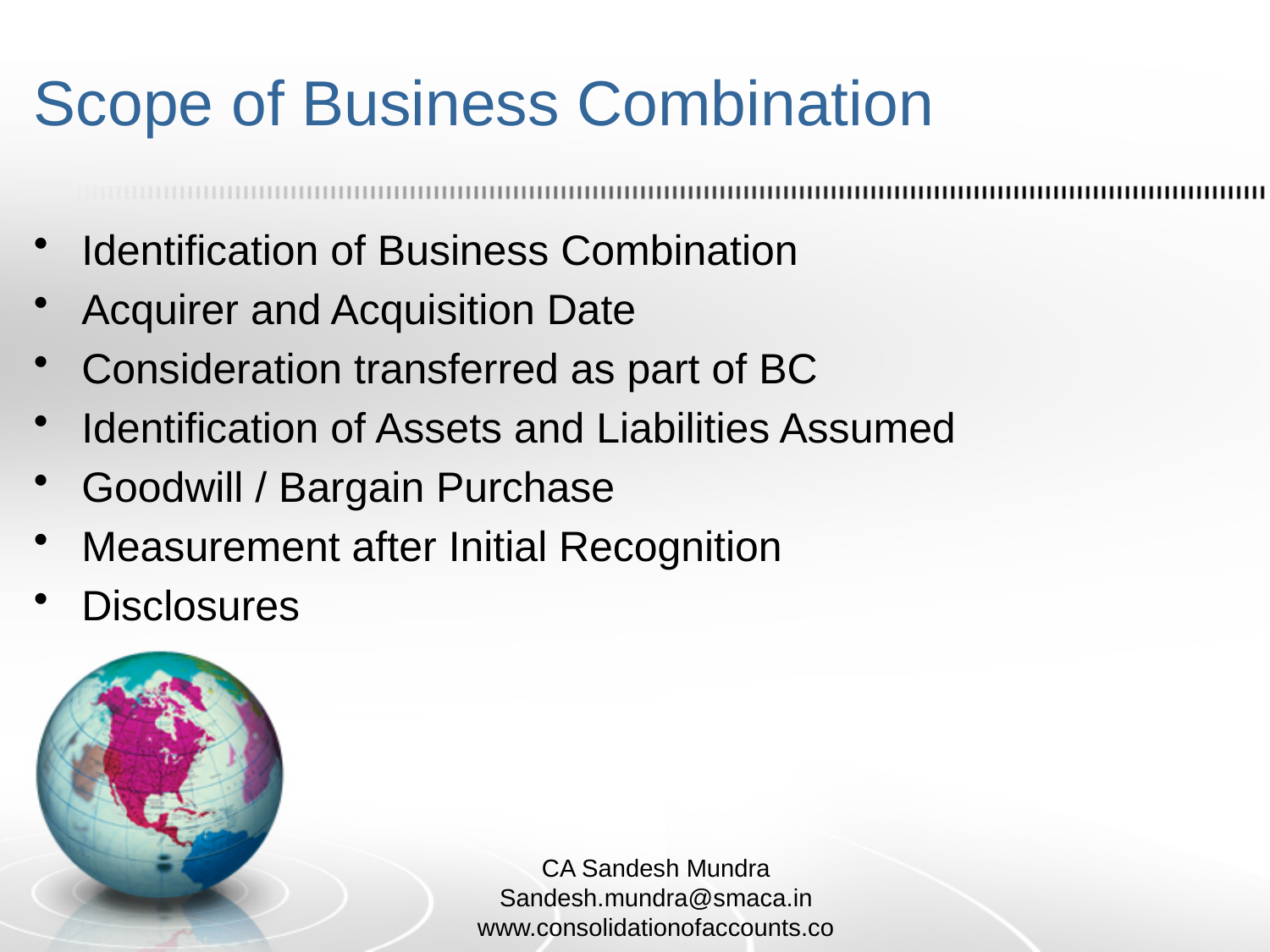

# Scope of Business Combination
Identification of Business Combination
Acquirer and Acquisition Date
Consideration transferred as part of BC
Identification of Assets and Liabilities Assumed
Goodwill / Bargain Purchase
Measurement after Initial Recognition
Disclosures